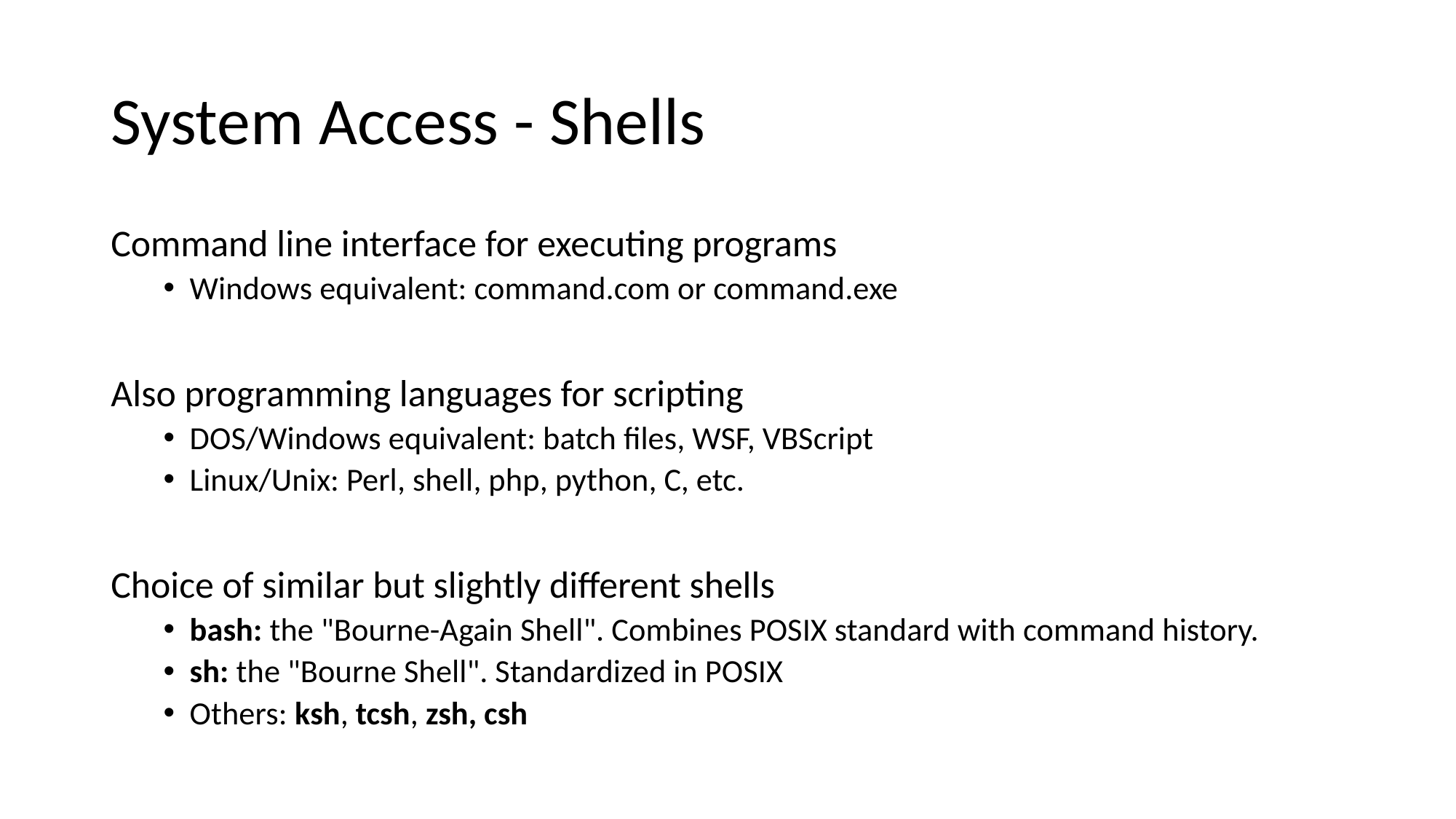

# System Access - Shells
Command line interface for executing programs
Windows equivalent: command.com or command.exe

Also programming languages for scripting
DOS/Windows equivalent: batch files, WSF, VBScript
Linux/Unix: Perl, shell, php, python, C, etc.

Choice of similar but slightly different shells
bash: the "Bourne-Again Shell". Combines POSIX standard with command history.
sh: the "Bourne Shell". Standardized in POSIX
Others: ksh, tcsh, zsh, csh